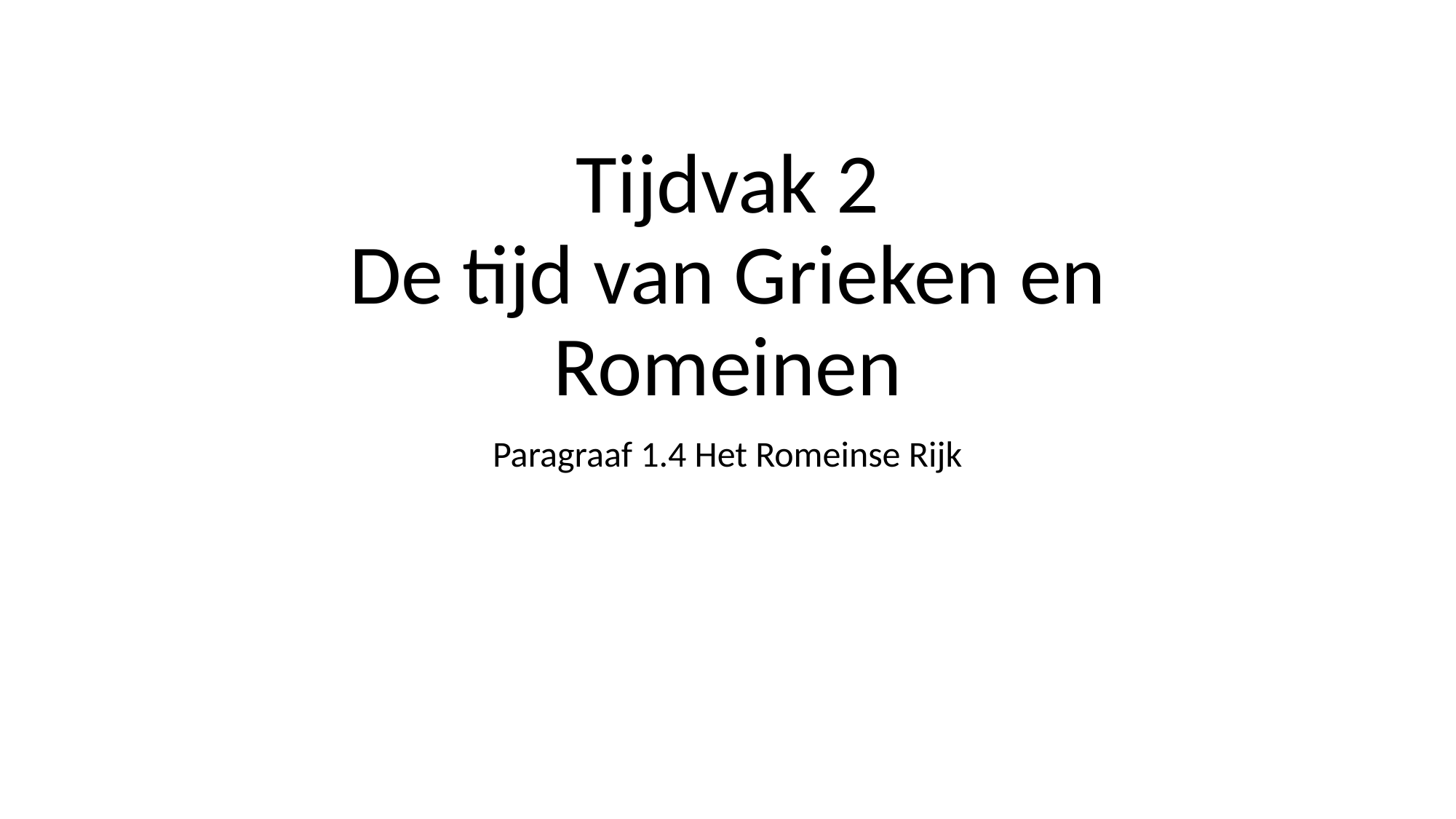

# Tijdvak 2 De tijd van Grieken en Romeinen
Paragraaf 1.4 Het Romeinse Rijk